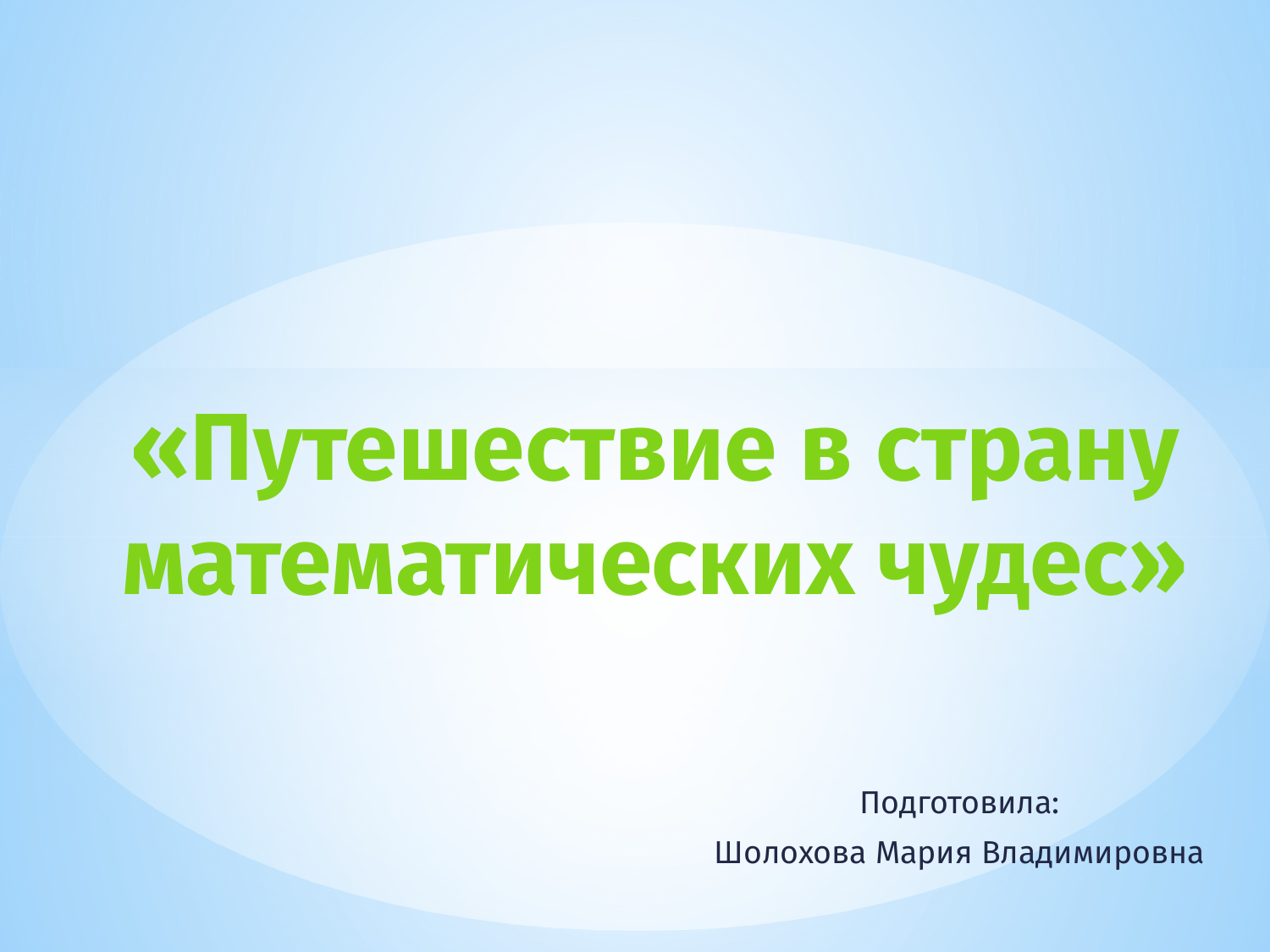

# «Путешествие в страну математических чудес»
Подготовила:
Шолохова Мария Владимировна